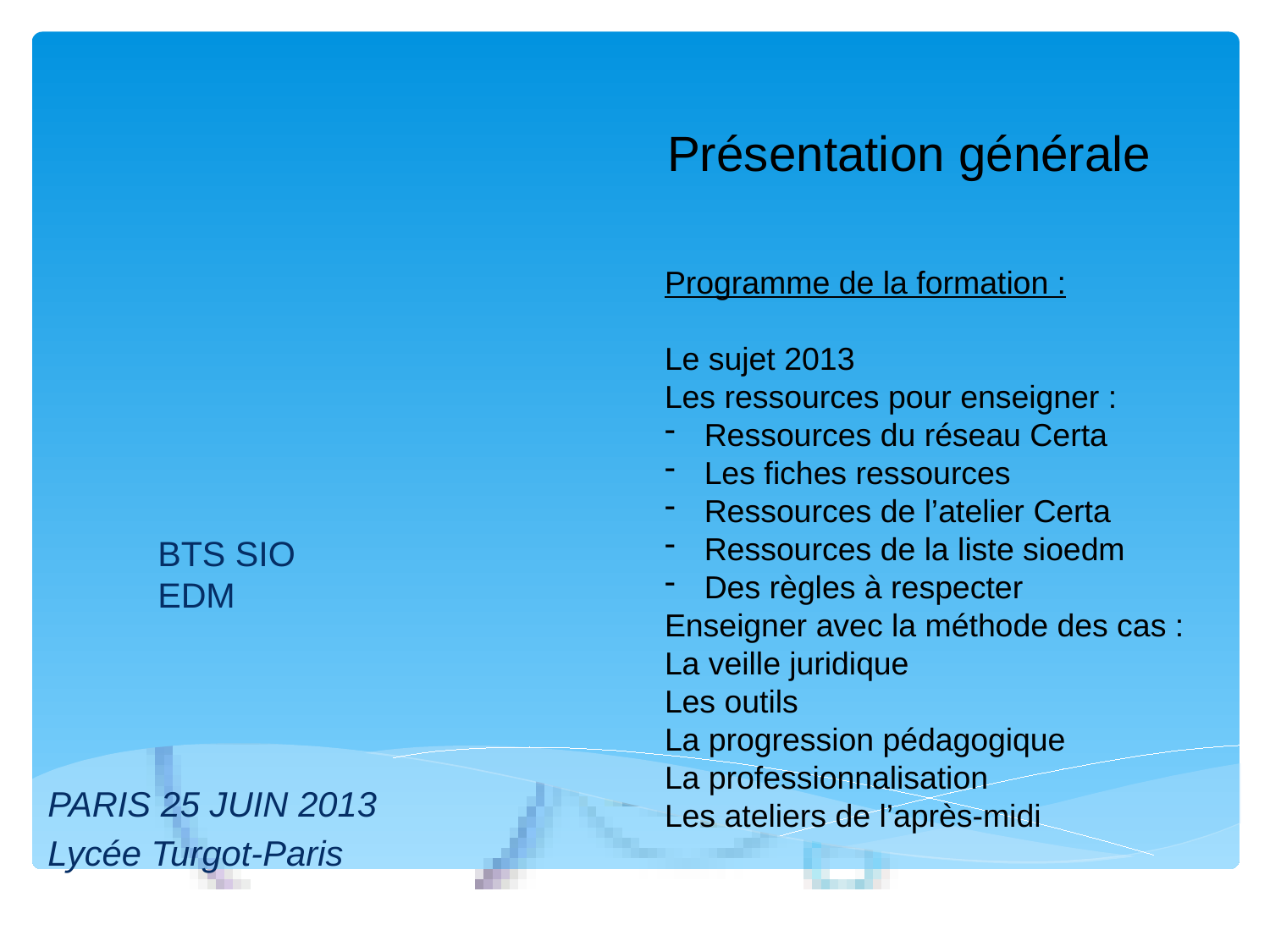

Présentation générale
Programme de la formation :

Le sujet 2013
Les ressources pour enseigner :
Ressources du réseau Certa
Les fiches ressources
Ressources de l’atelier Certa
Ressources de la liste sioedm
Des règles à respecter
Enseigner avec la méthode des cas :
La veille juridique
Les outils
La progression pédagogique
La professionnalisation
Les ateliers de l’après-midi
# BTS SIO EDM

PARIS 25 JUIN 2013
Lycée Turgot-Paris